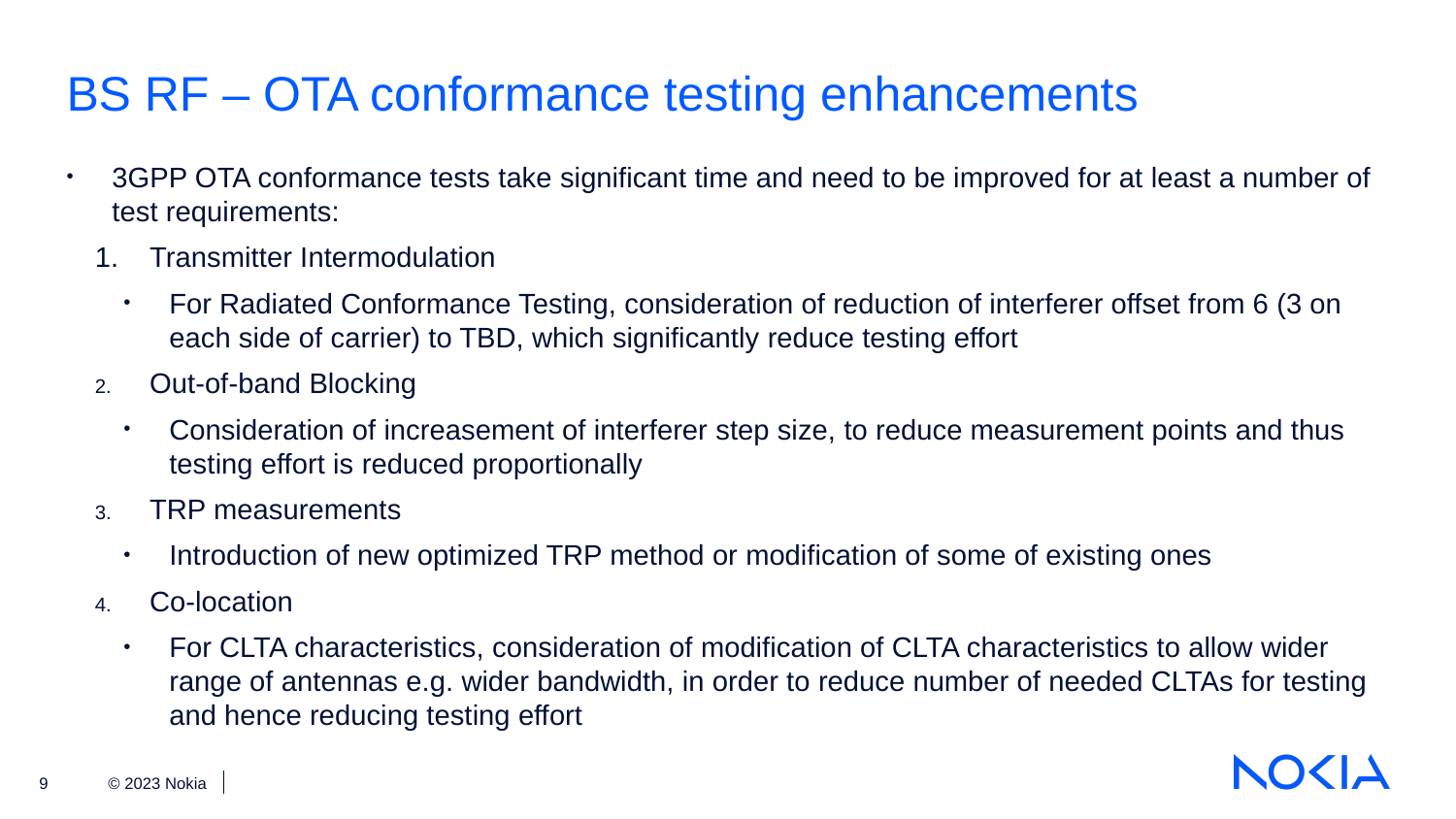

BS RF – OTA conformance testing enhancements
3GPP OTA conformance tests take significant time and need to be improved for at least a number of test requirements:
Transmitter Intermodulation
For Radiated Conformance Testing, consideration of reduction of interferer offset from 6 (3 on each side of carrier) to TBD, which significantly reduce testing effort
Out-of-band Blocking
Consideration of increasement of interferer step size, to reduce measurement points and thus testing effort is reduced proportionally
TRP measurements
Introduction of new optimized TRP method or modification of some of existing ones
Co-location
For CLTA characteristics, consideration of modification of CLTA characteristics to allow wider range of antennas e.g. wider bandwidth, in order to reduce number of needed CLTAs for testing and hence reducing testing effort